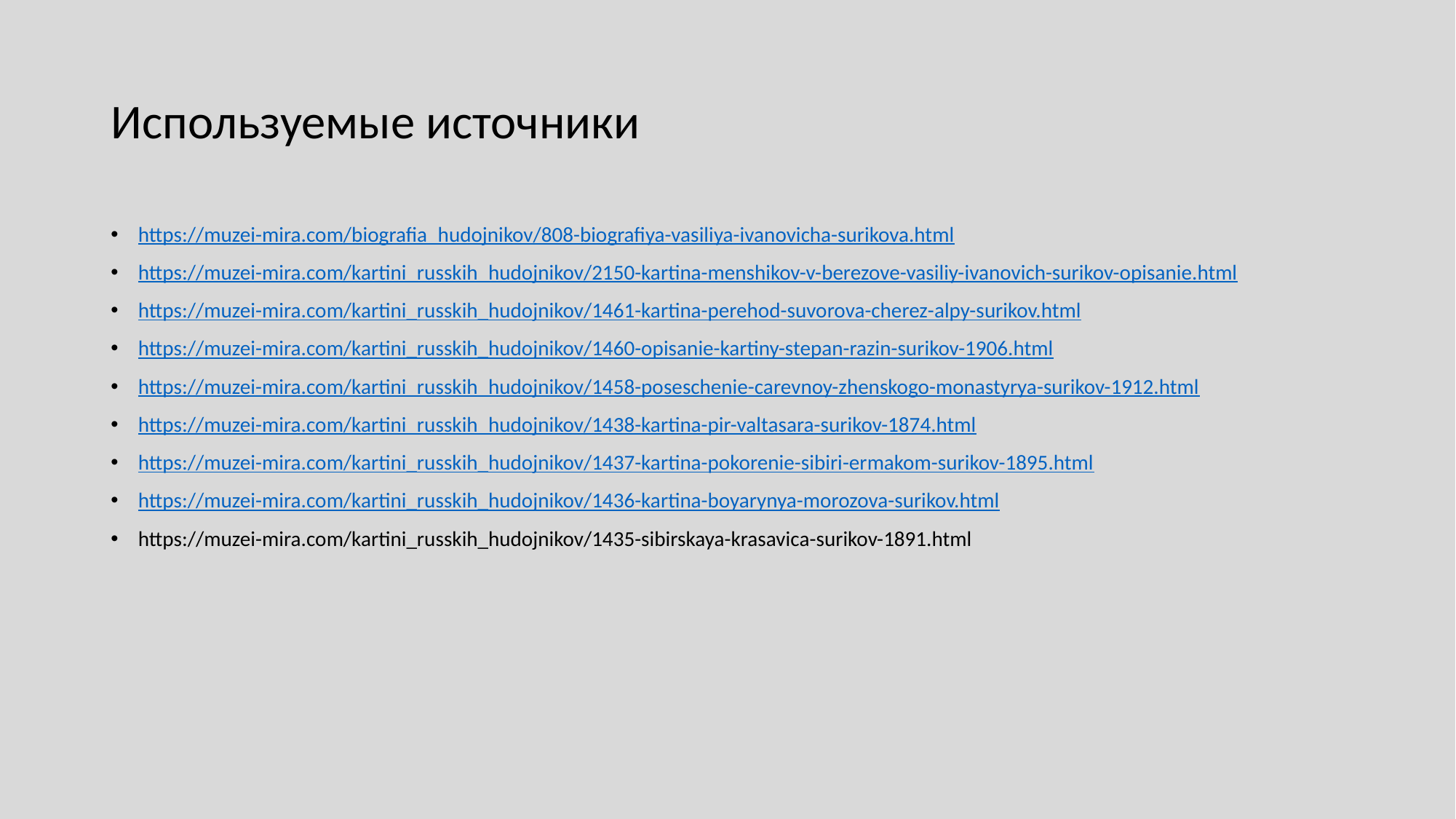

# Используемые источники
https://muzei-mira.com/biografia_hudojnikov/808-biografiya-vasiliya-ivanovicha-surikova.html
https://muzei-mira.com/kartini_russkih_hudojnikov/2150-kartina-menshikov-v-berezove-vasiliy-ivanovich-surikov-opisanie.html
https://muzei-mira.com/kartini_russkih_hudojnikov/1461-kartina-perehod-suvorova-cherez-alpy-surikov.html
https://muzei-mira.com/kartini_russkih_hudojnikov/1460-opisanie-kartiny-stepan-razin-surikov-1906.html
https://muzei-mira.com/kartini_russkih_hudojnikov/1458-poseschenie-carevnoy-zhenskogo-monastyrya-surikov-1912.html
https://muzei-mira.com/kartini_russkih_hudojnikov/1438-kartina-pir-valtasara-surikov-1874.html
https://muzei-mira.com/kartini_russkih_hudojnikov/1437-kartina-pokorenie-sibiri-ermakom-surikov-1895.html
https://muzei-mira.com/kartini_russkih_hudojnikov/1436-kartina-boyarynya-morozova-surikov.html
https://muzei-mira.com/kartini_russkih_hudojnikov/1435-sibirskaya-krasavica-surikov-1891.html